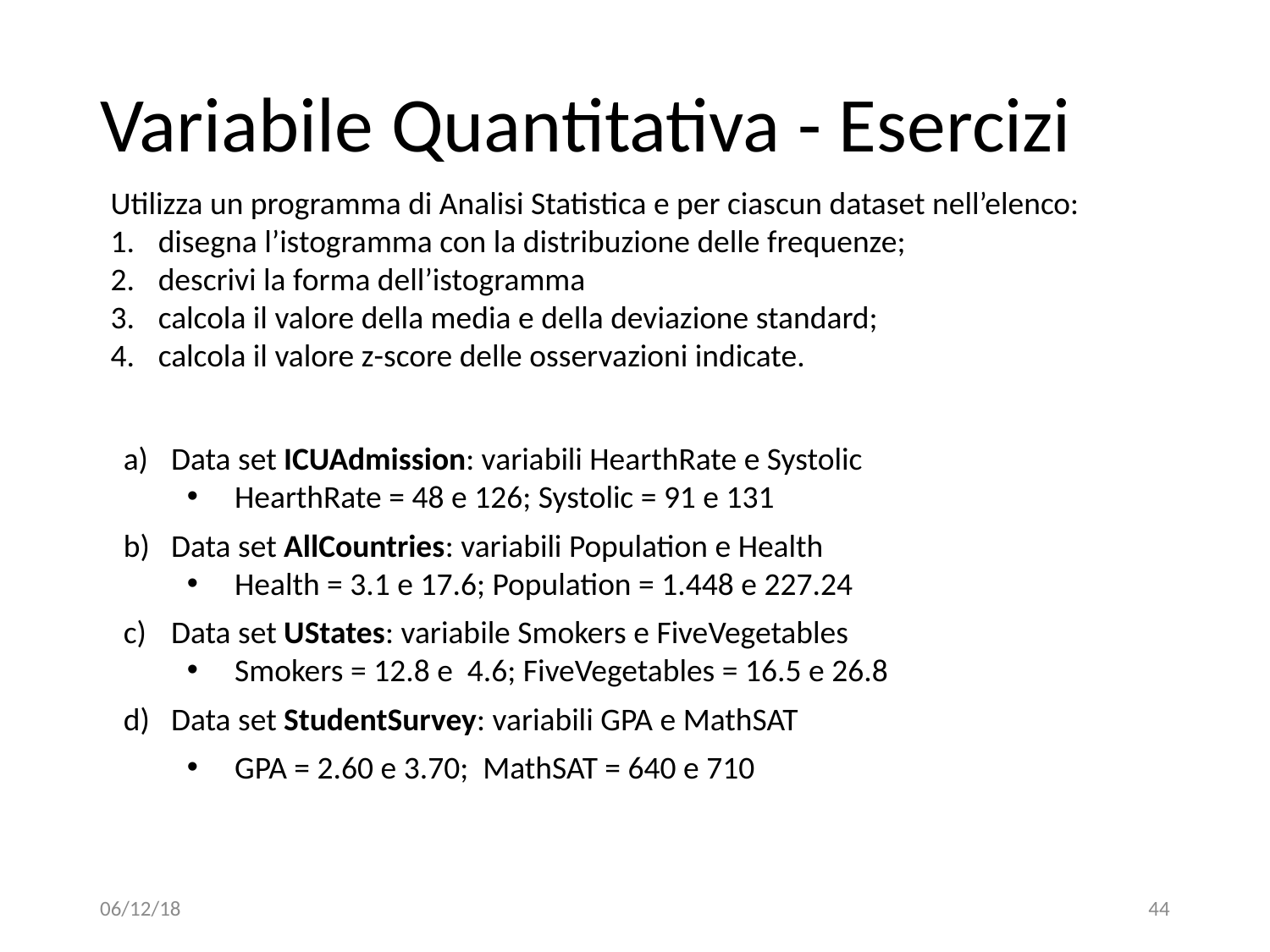

# Variabile Quantitativa - Esercizi
Utilizza un programma di Analisi Statistica e per ciascun dataset nell’elenco:
disegna l’istogramma con la distribuzione delle frequenze;
descrivi la forma dell’istogramma
calcola il valore della media e della deviazione standard;
calcola il valore z-score delle osservazioni indicate.
Data set ICUAdmission: variabili HearthRate e Systolic
HearthRate = 48 e 126; Systolic = 91 e 131
Data set AllCountries: variabili Population e Health
Health = 3.1 e 17.6; Population = 1.448 e 227.24
Data set UStates: variabile Smokers e FiveVegetables
Smokers = 12.8 e  4.6; FiveVegetables = 16.5 e 26.8
Data set StudentSurvey: variabili GPA e MathSAT
GPA = 2.60 e 3.70;  MathSAT = 640 e 710
06/12/18
44